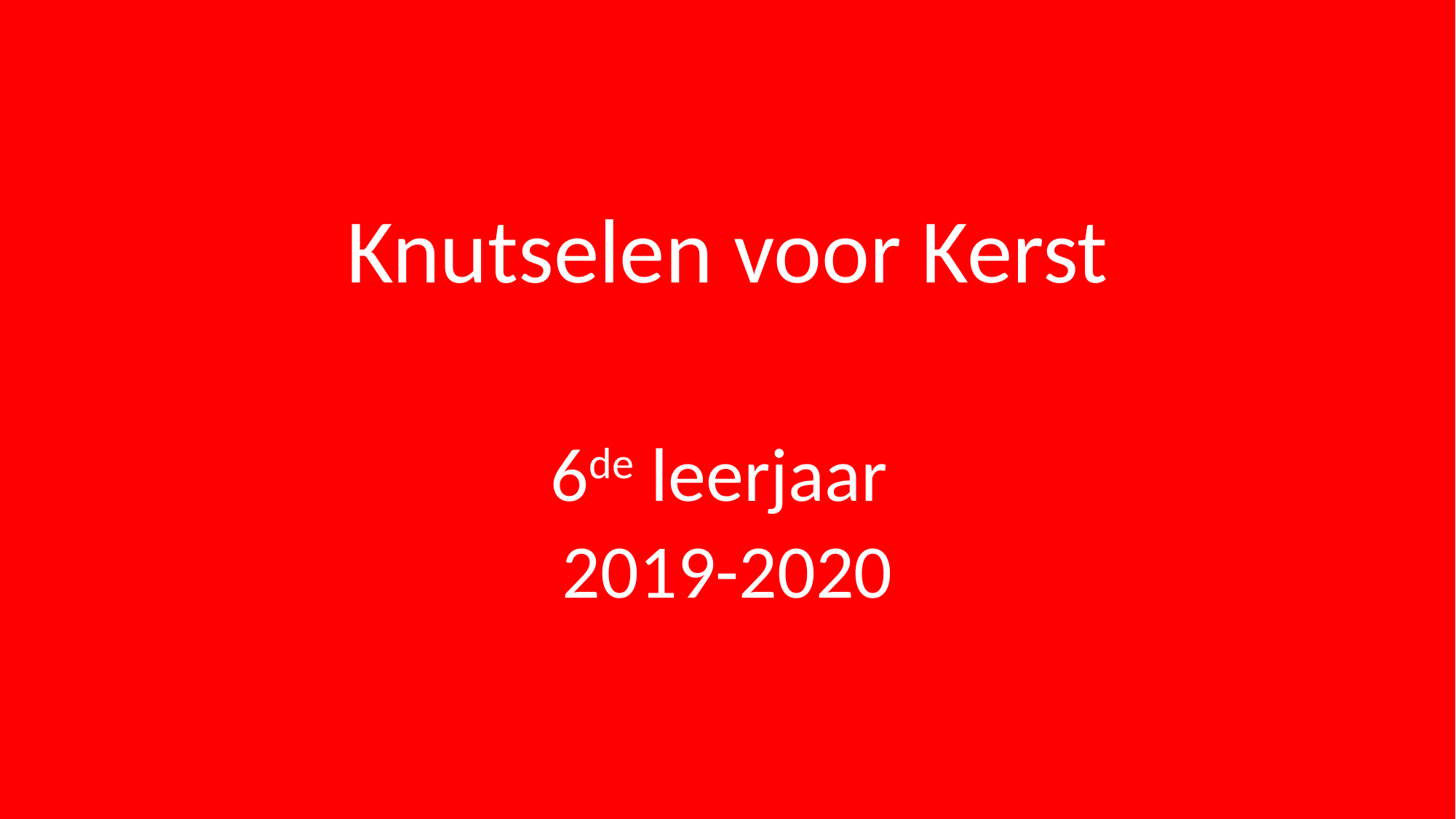

# Knutselen voor Kerst
6de leerjaar
2019-2020